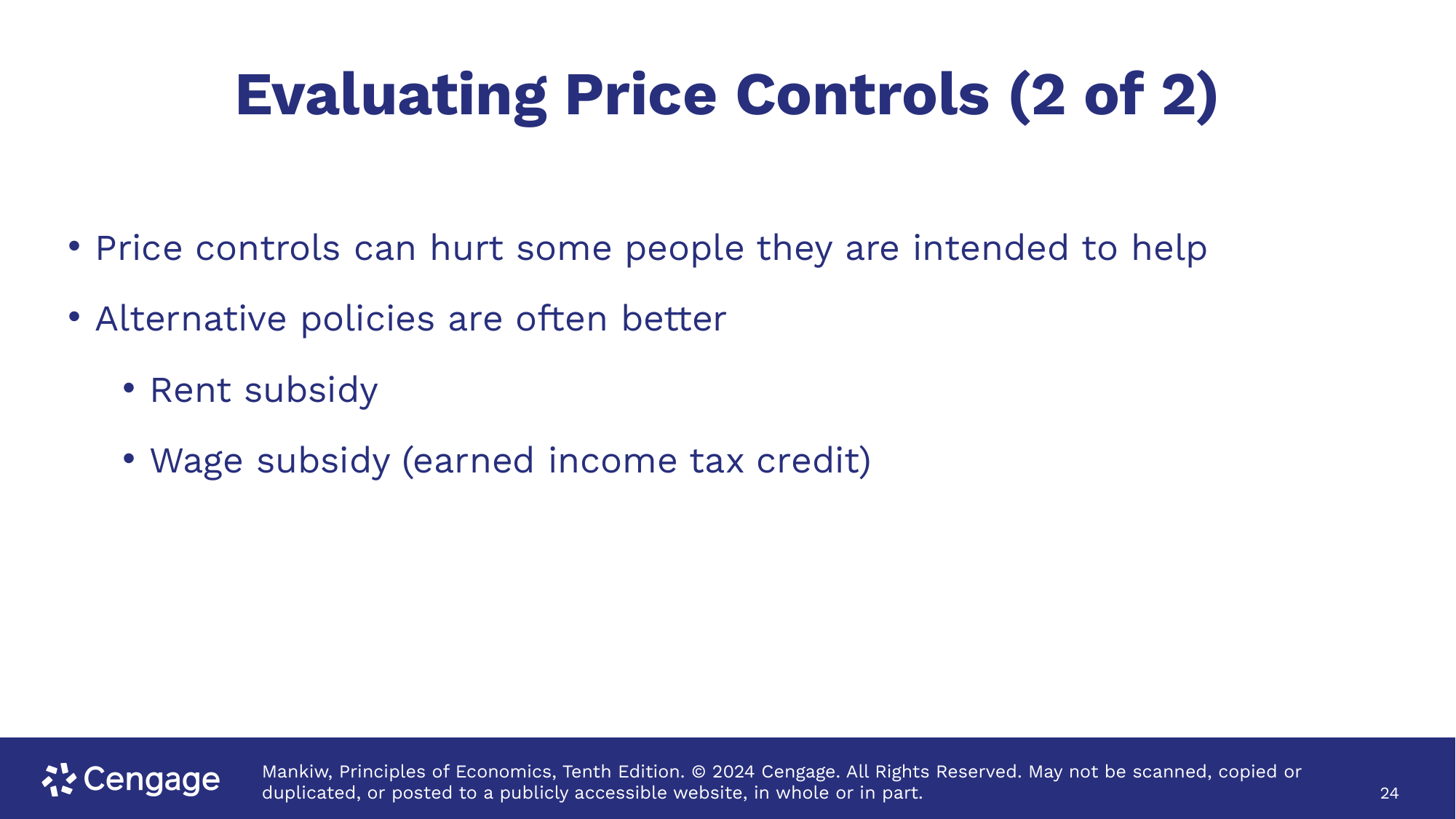

# Evaluating Price Controls (2 of 2)
Price controls can hurt some people they are intended to help
Alternative policies are often better
Rent subsidy
Wage subsidy (earned income tax credit)